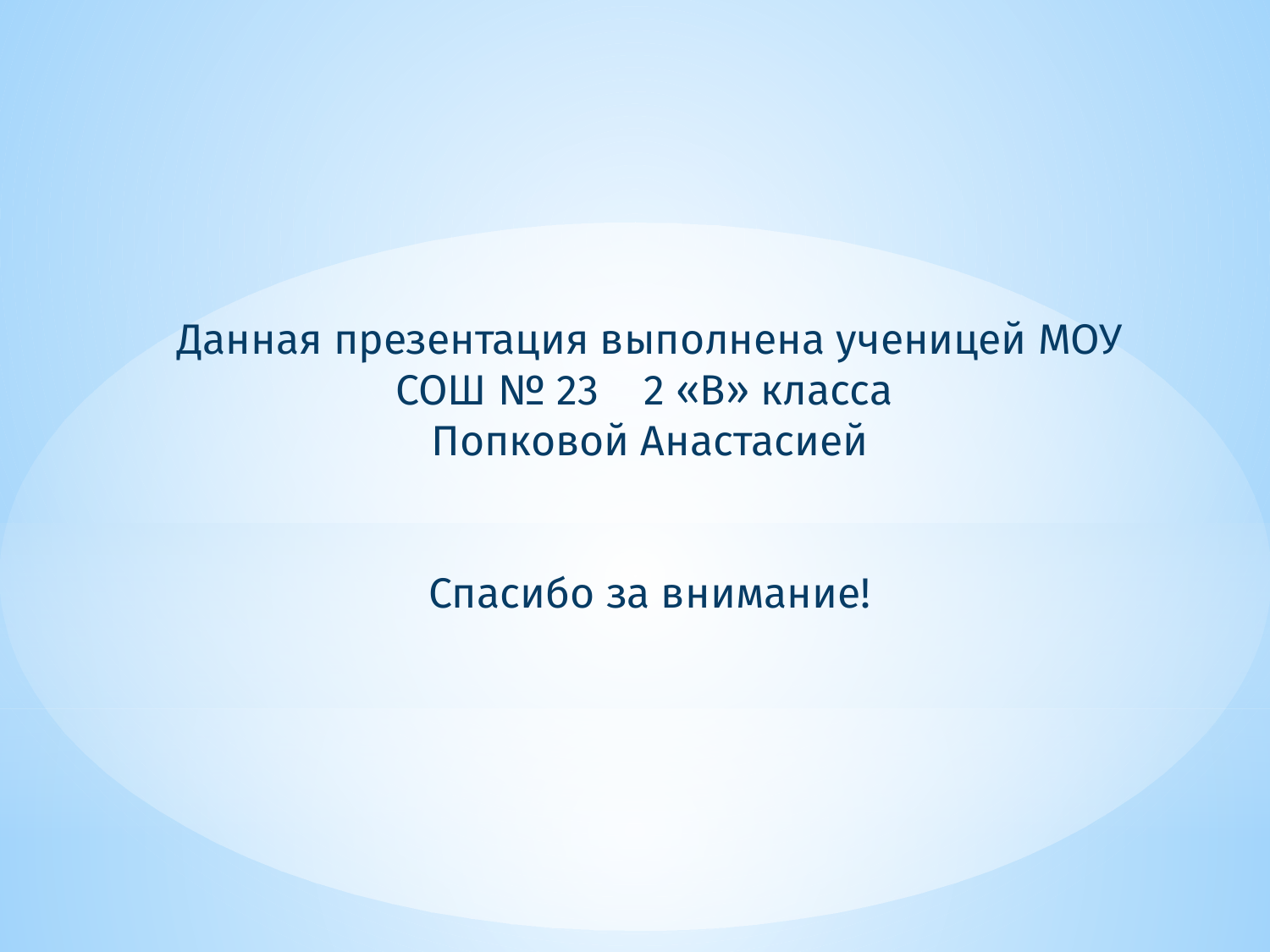

Данная презентация выполнена ученицей МОУ СОШ № 23    2 «В» класса
Попковой Анастасией

Спасибо за внимание!